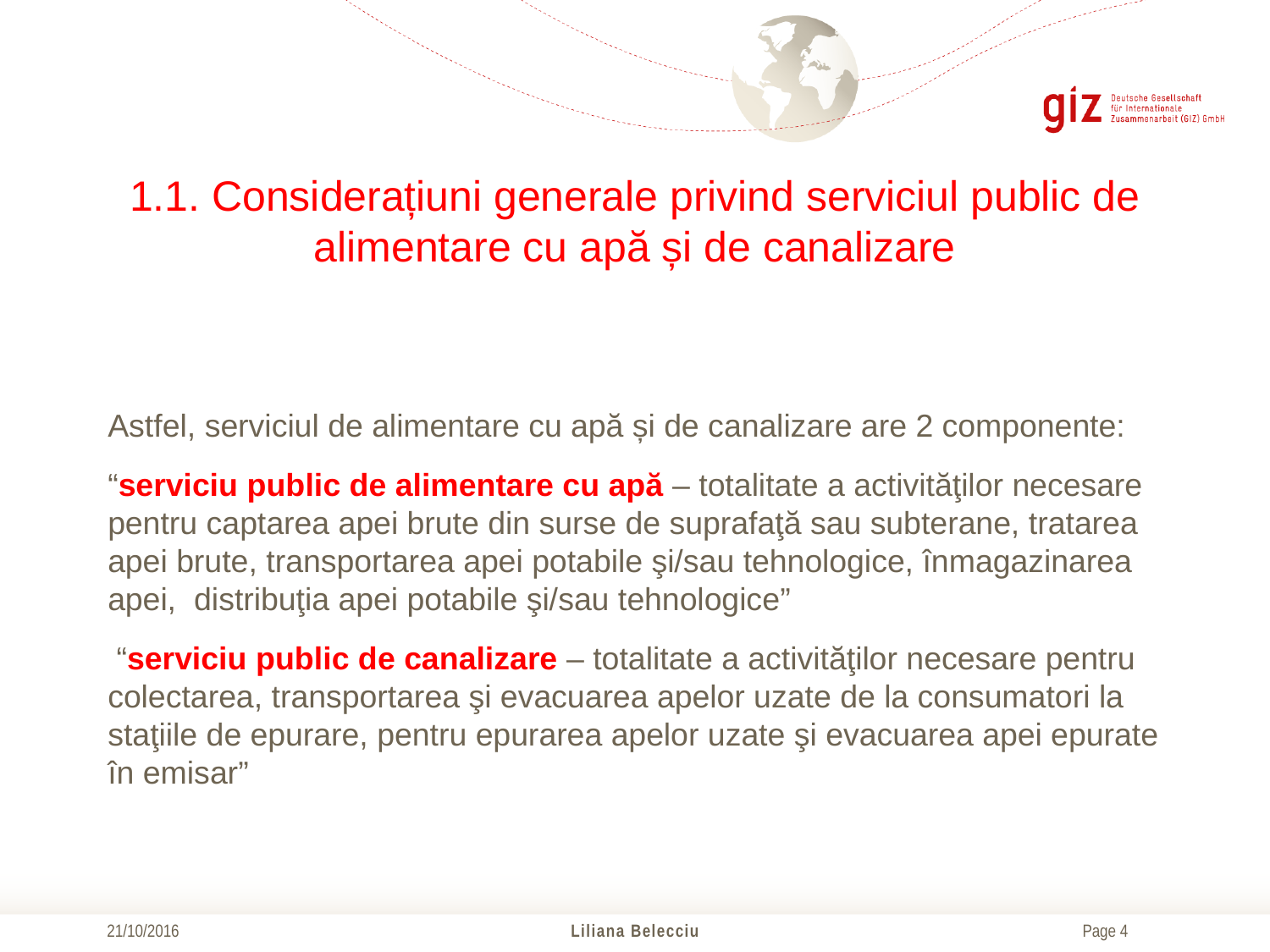

# 1.1. Considerațiuni generale privind serviciul public de alimentare cu apă și de canalizare

Astfel, serviciul de alimentare cu apă și de canalizare are 2 componente:
“serviciu public de alimentare cu apă – totalitate a activităţilor necesare pentru captarea apei brute din surse de suprafaţă sau subterane, tratarea apei brute, transportarea apei potabile şi/sau tehnologice, înmagazinarea apei,  distribuţia apei potabile şi/sau tehnologice”
 “serviciu public de canalizare – totalitate a activităţilor necesare pentru colectarea, transportarea şi evacuarea apelor uzate de la consumatori la staţiile de epurare, pentru epurarea apelor uzate şi evacuarea apei epurate în emisar”
21/10/2016
Liliana Belecciu